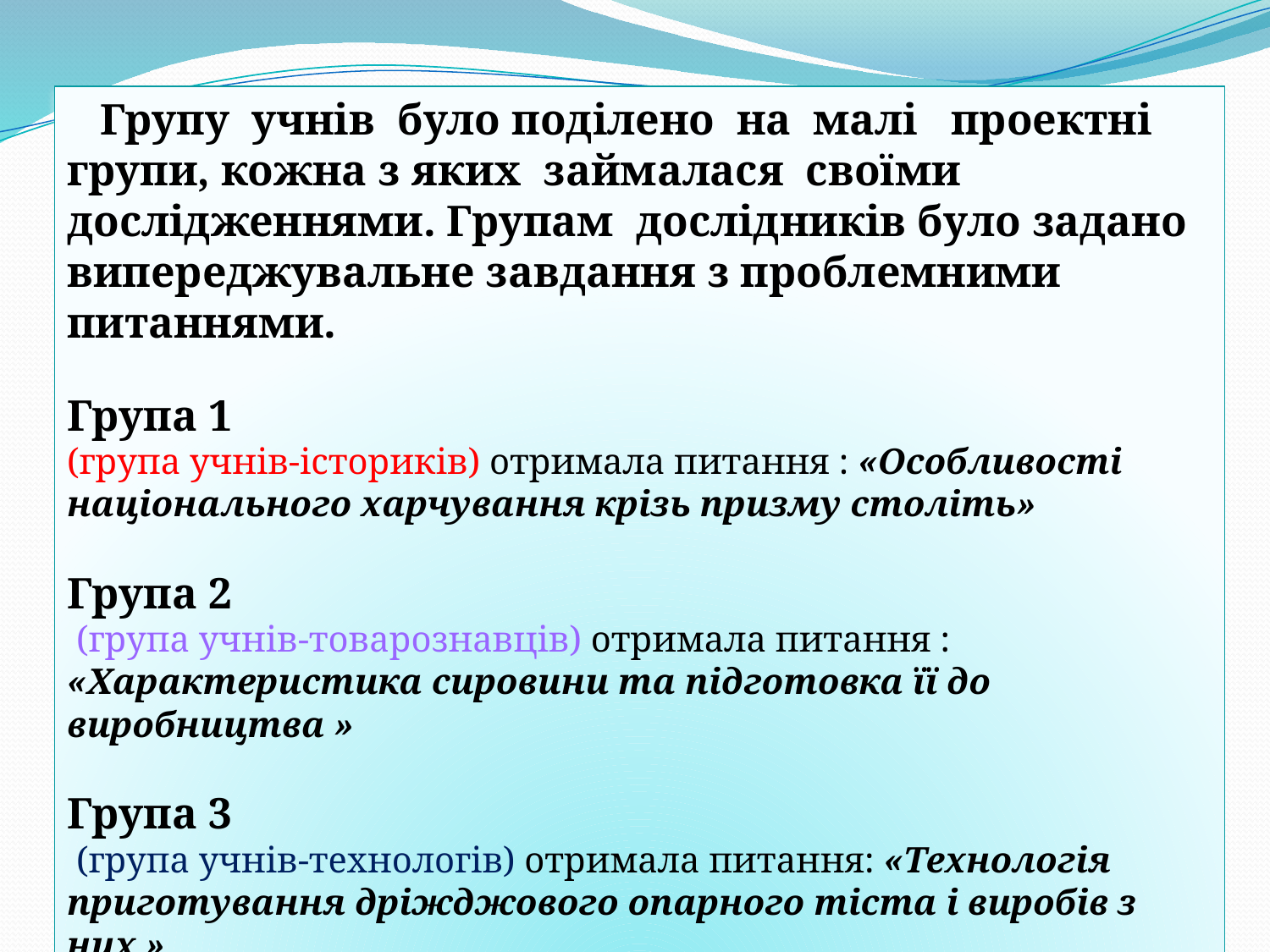

Групу  учнів  було поділено  на  малі   проектні  групи, кожна з яких  займалася  своїми  дослідженнями. Групам  дослідників було задано випереджувальне завдання з проблемними питаннями.

Група 1
(група учнів-істориків) отримала питання : «Особливості національного харчування крізь призму століть»

Група 2
 (група учнів-товарознавців) отримала питання : «Характеристика сировини та підготовка її до виробництва »

Група 3
 (група учнів-технологів) отримала питання: «Технологія приготування дріжджового опарного тіста і виробів з них »